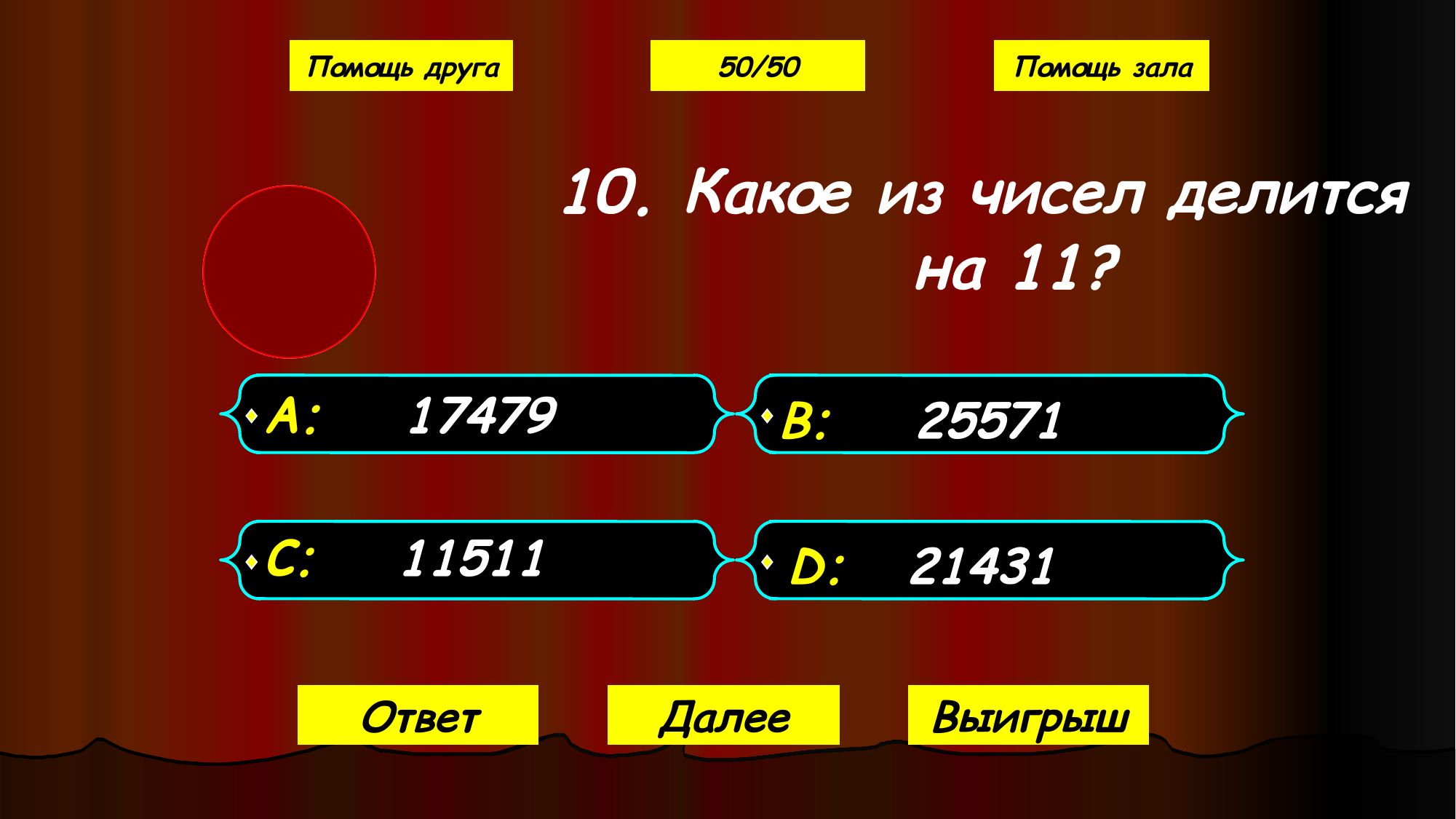

Помощь друга
50/50
Помощь зала
 10. Какое из чисел делится на 11?

А:    17479

В:    25571

С:      11511

D:   21431

Ответ
Далее
Выигрыш